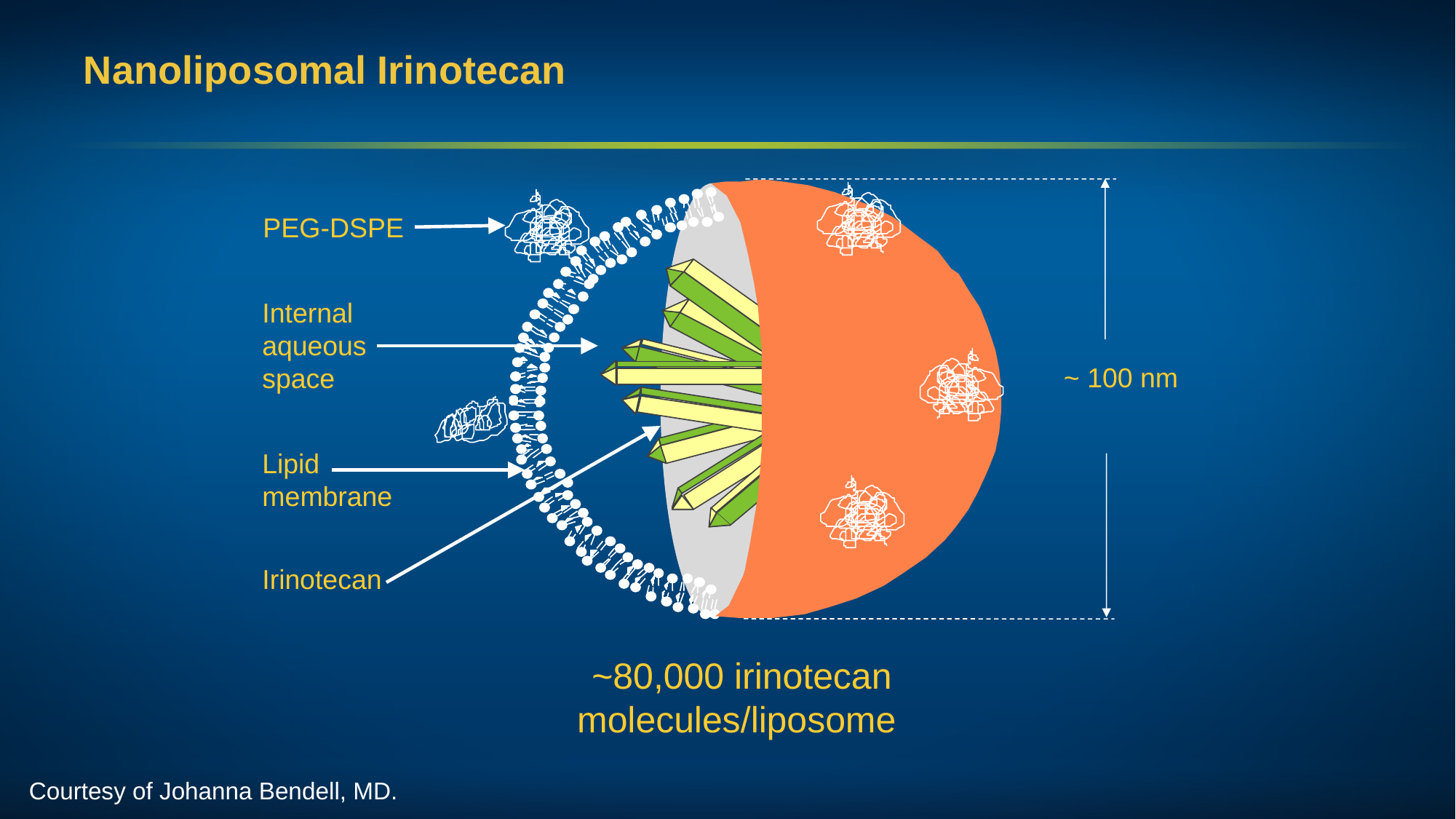

# Nanoliposomal Irinotecan

PEG-DSPE

Internal aqueous space

~ 100 nm

Lipid
membrane

Irinotecan

 ~80,000 irinotecan molecules/liposome
Courtesy of Johanna Bendell, MD.